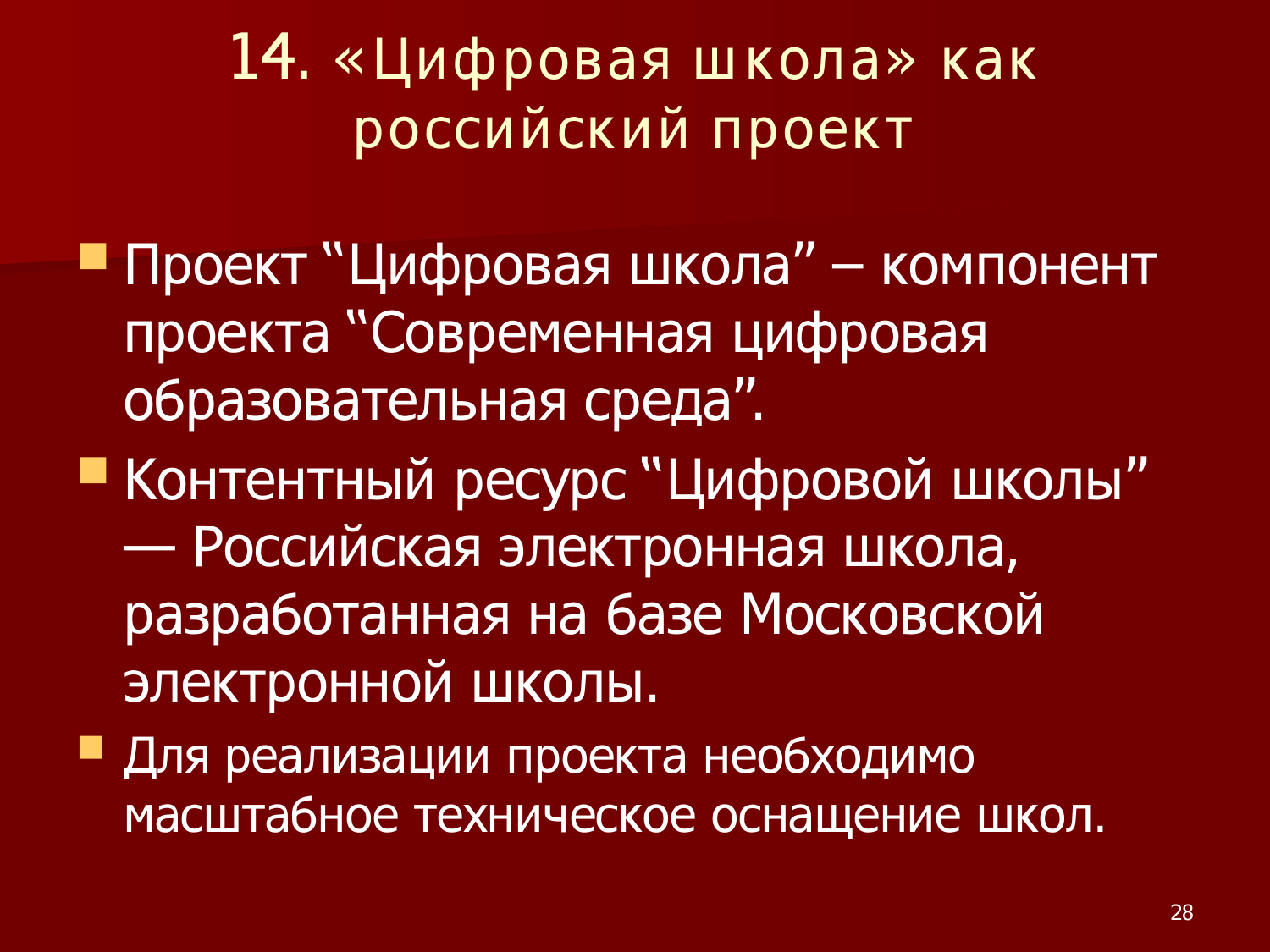

# 14. «Цифровая школа» как российский проект
Проект “Цифровая школа” – компонент проекта “Современная цифровая   образовательная среда”.
Контентный ресурс “Цифровой школы” — Российская электронная школа, разработанная на базе Московской электронной школы.
Для реализации проекта необходимо масштабное техническое оснащение школ.
28